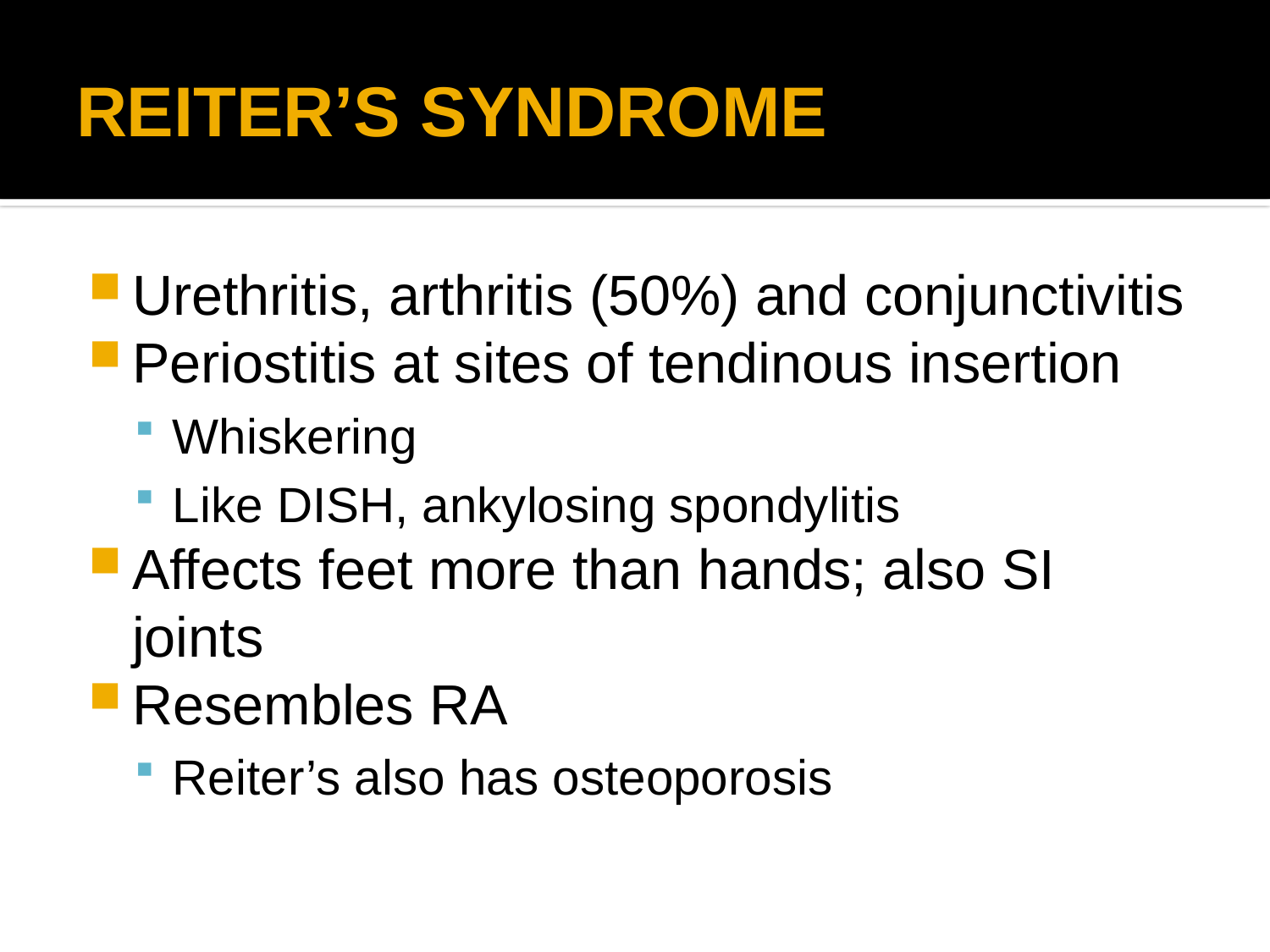

# REITER’S SYNDROME
Urethritis, arthritis (50%) and conjunctivitis
Periostitis at sites of tendinous insertion
Whiskering
Like DISH, ankylosing spondylitis
Affects feet more than hands; also SI joints
Resembles RA
Reiter’s also has osteoporosis